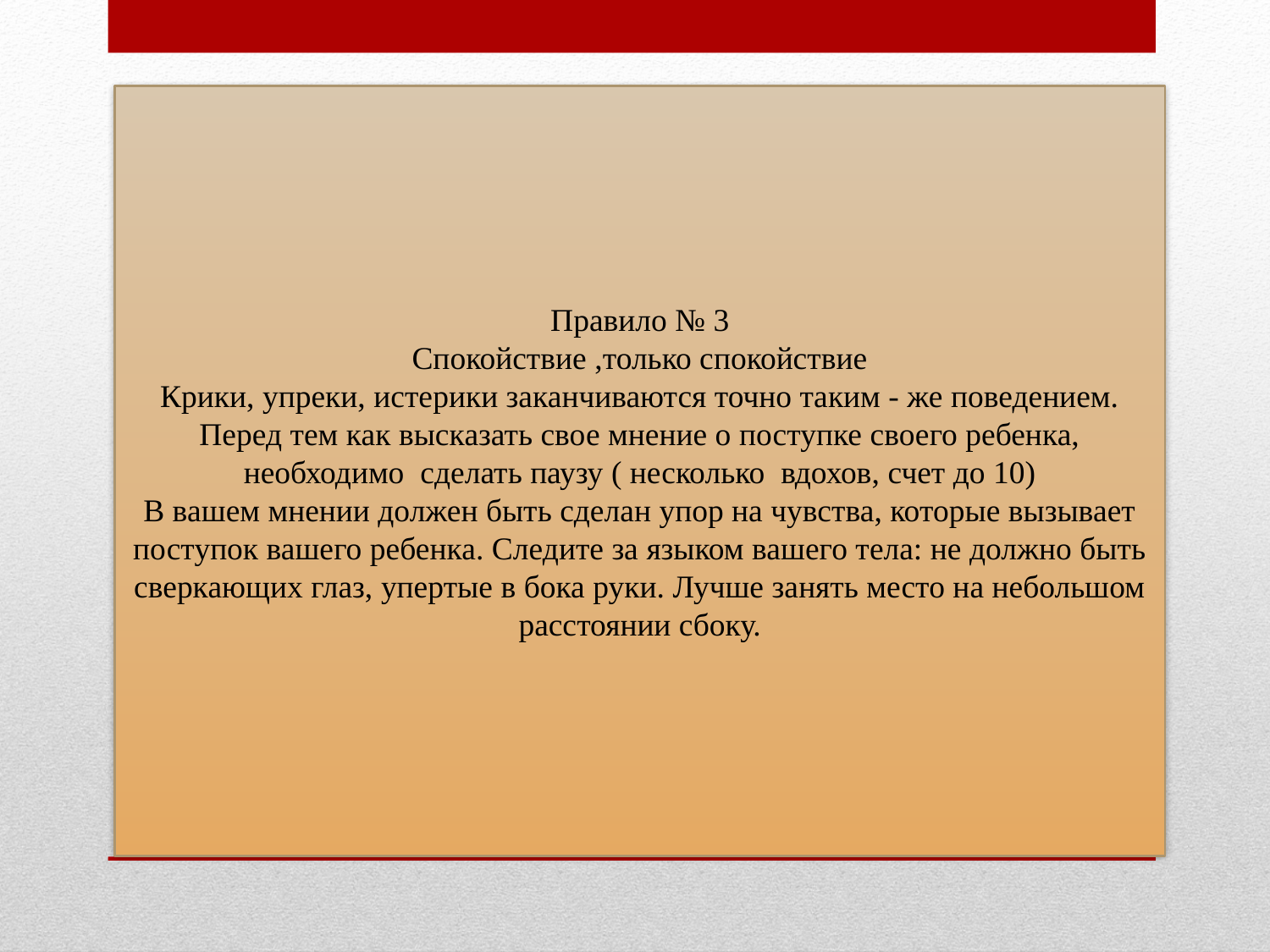

Правило № 3
Спокойствие ,только спокойствие
Крики, упреки, истерики заканчиваются точно таким - же поведением.
Перед тем как высказать свое мнение о поступке своего ребенка, необходимо  сделать паузу ( несколько  вдохов, счет до 10)
В вашем мнении должен быть сделан упор на чувства, которые вызывает поступок вашего ребенка. Следите за языком вашего тела: не должно быть сверкающих глаз, упертые в бока руки. Лучше занять место на небольшом расстоянии сбоку.